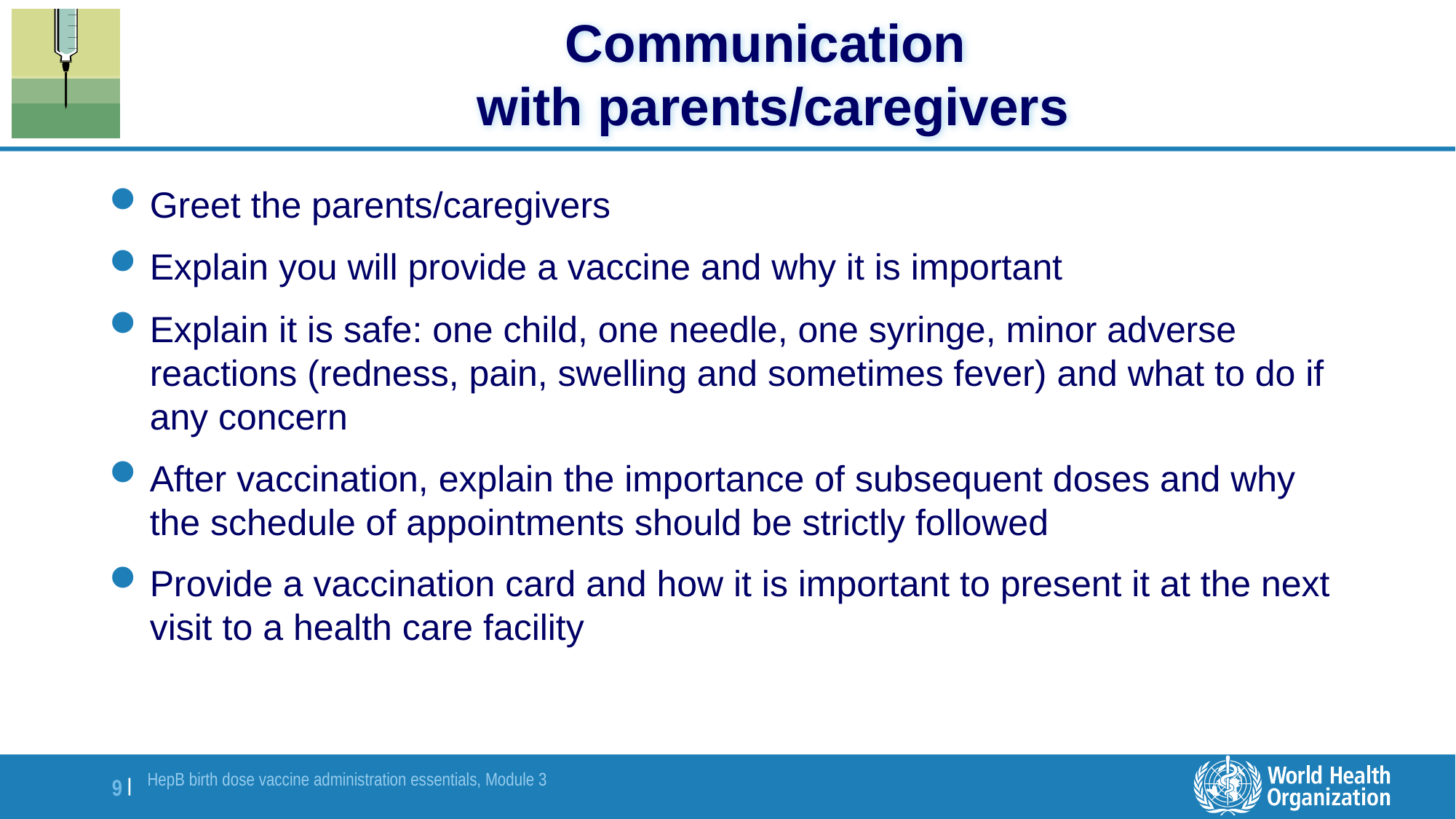

# Communication with parents/caregivers
Greet the parents/caregivers
Explain you will provide a vaccine and why it is important
Explain it is safe: one child, one needle, one syringe, minor adverse reactions (redness, pain, swelling and sometimes fever) and what to do if any concern
After vaccination, explain the importance of subsequent doses and why the schedule of appointments should be strictly followed
Provide a vaccination card and how it is important to present it at the next visit to a health care facility